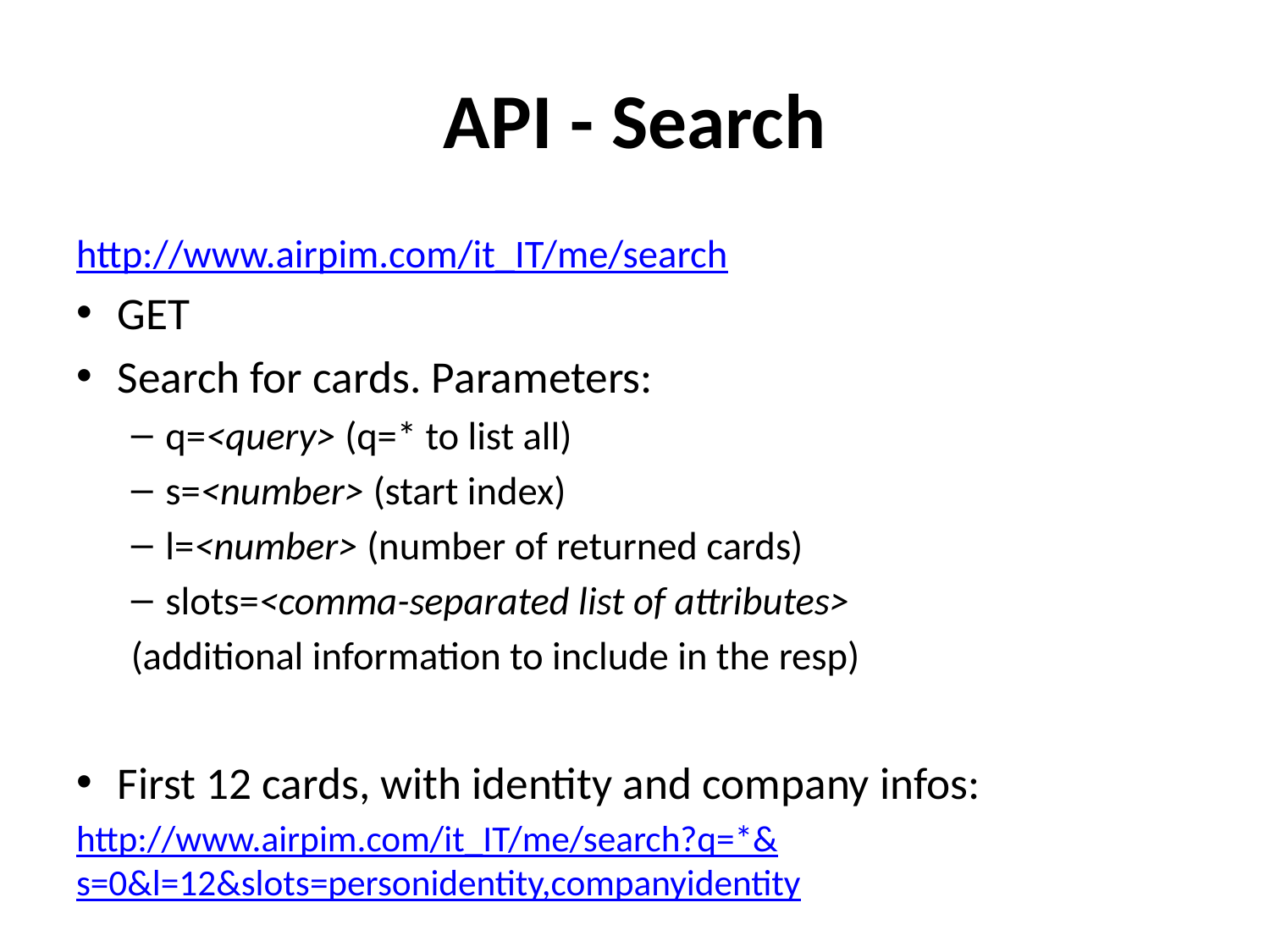

# API - Search
http://www.airpim.com/it_IT/me/search
GET
Search for cards. Parameters:
q=<query> (q=* to list all)
s=<number> (start index)
l=<number> (number of returned cards)
slots=<comma-separated list of attributes>
	(additional information to include in the resp)

First 12 cards, with identity and company infos:
http://www.airpim.com/it_IT/me/search?q=*&s=0&l=12&slots=personidentity,companyidentity